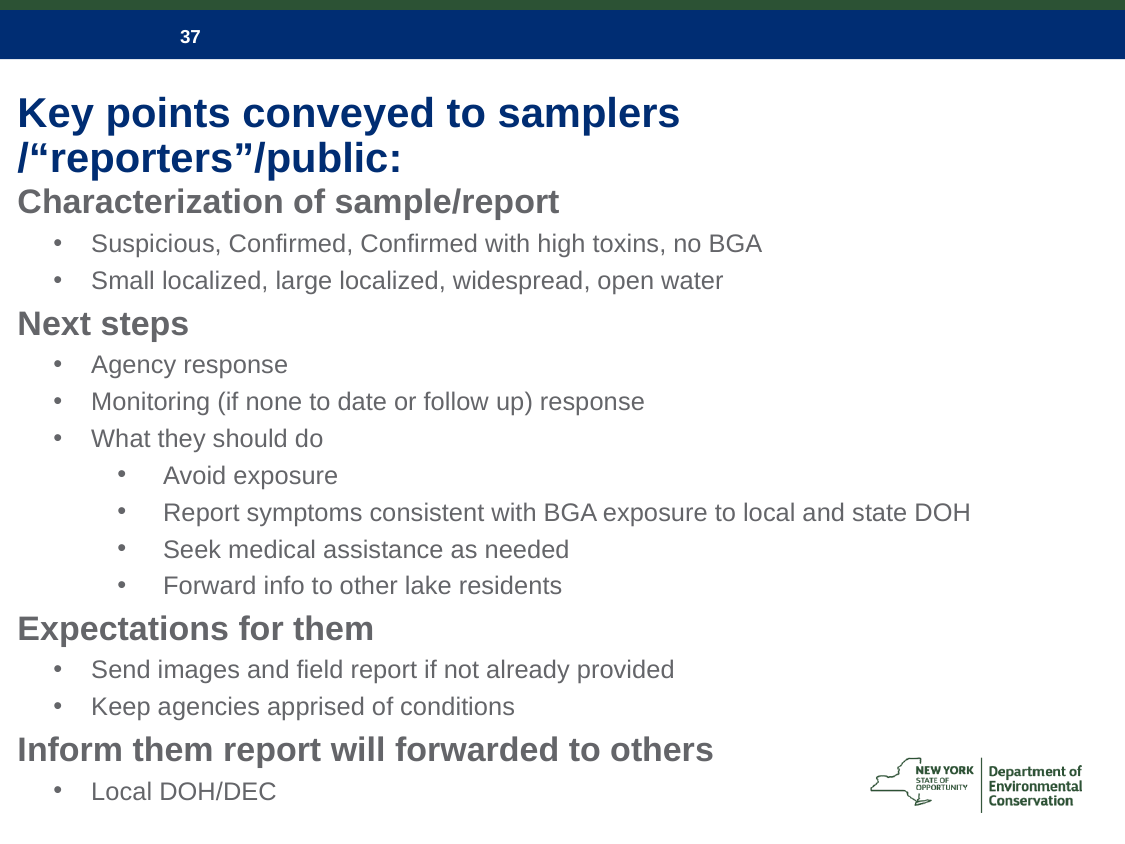

# Key points conveyed to samplers /“reporters”/public:
Characterization of sample/report
	Suspicious, Confirmed, Confirmed with high toxins, no BGA
	Small localized, large localized, widespread, open water
Next steps
	Agency response
	Monitoring (if none to date or follow up) response
	What they should do
Avoid exposure
Report symptoms consistent with BGA exposure to local and state DOH
Seek medical assistance as needed
Forward info to other lake residents
Expectations for them
	Send images and field report if not already provided
	Keep agencies apprised of conditions
Inform them report will forwarded to others
	Local DOH/DEC